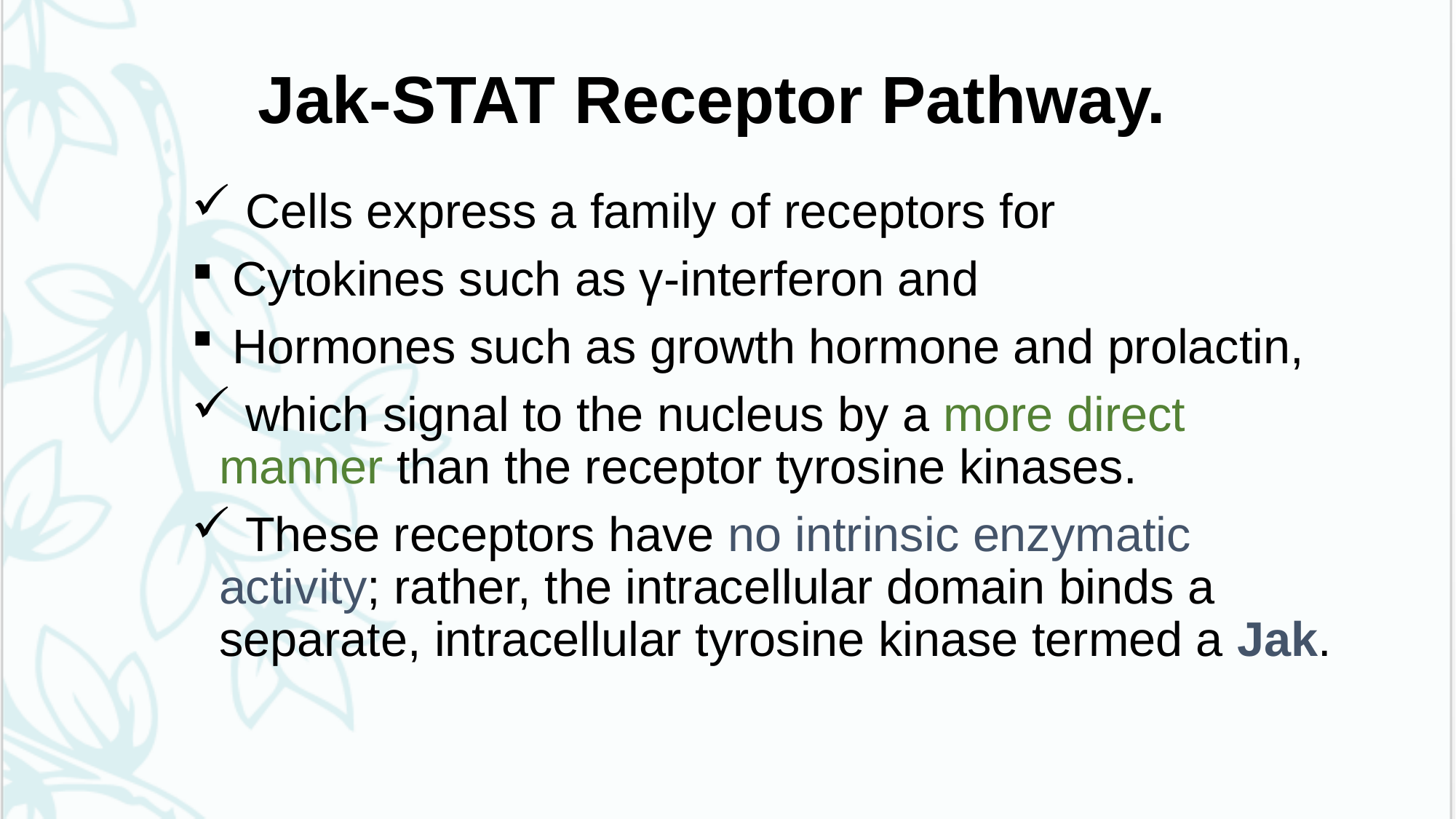

# Jak-STAT Receptor Pathway.
 Cells express a family of receptors for
 Cytokines such as γ-interferon and
 Hormones such as growth hormone and prolactin,
 which signal to the nucleus by a more direct manner than the receptor tyrosine kinases.
 These receptors have no intrinsic enzymatic activity; rather, the intracellular domain binds a separate, intracellular tyrosine kinase termed a Jak.